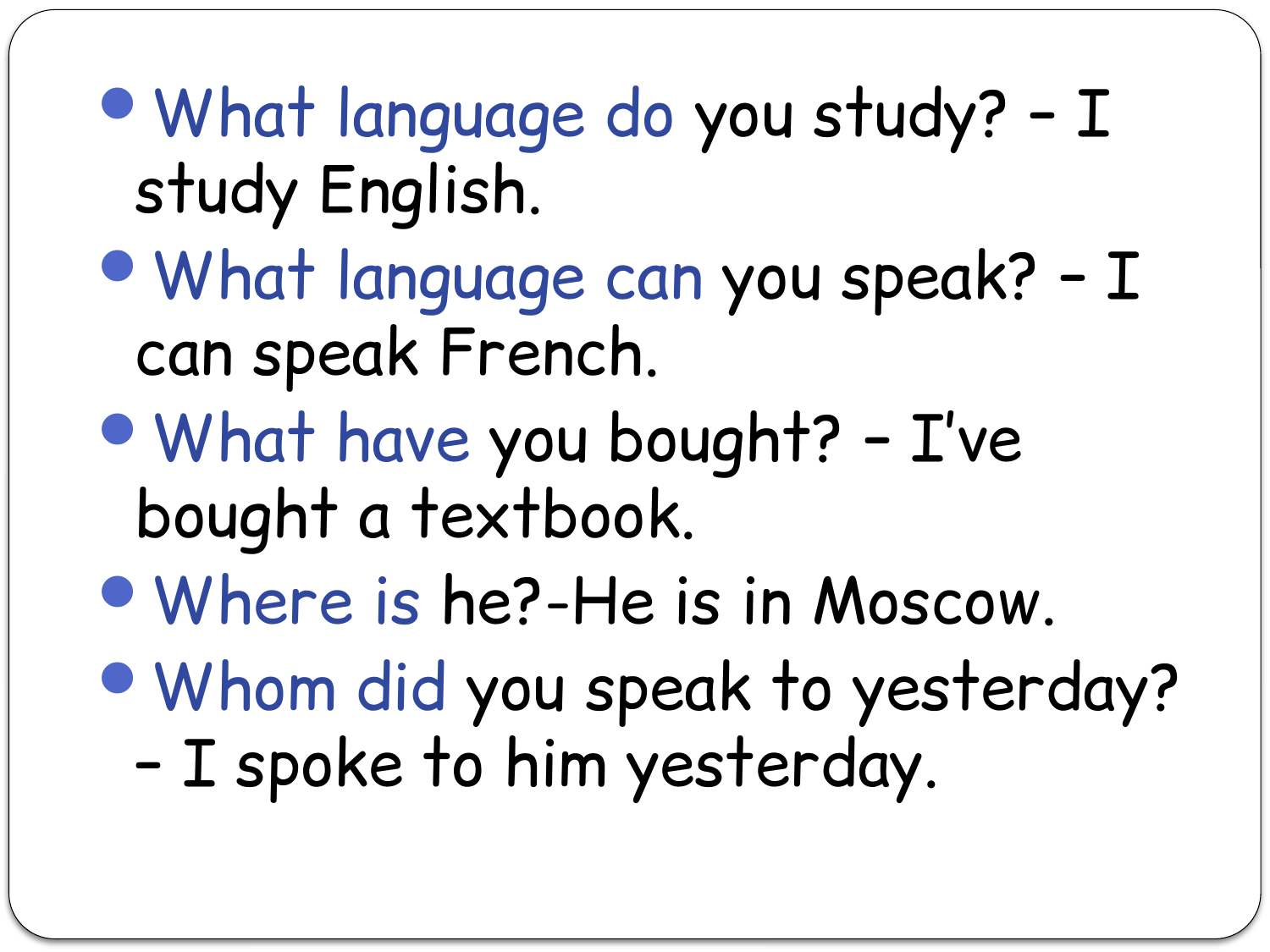

What language do you study? – I study English.
What language can you speak? – I can speak French.
What have you bought? – I’ve bought a textbook.
Where is he?-He is in Moscow.
Whom did you speak to yesterday? – I spoke to him yesterday.